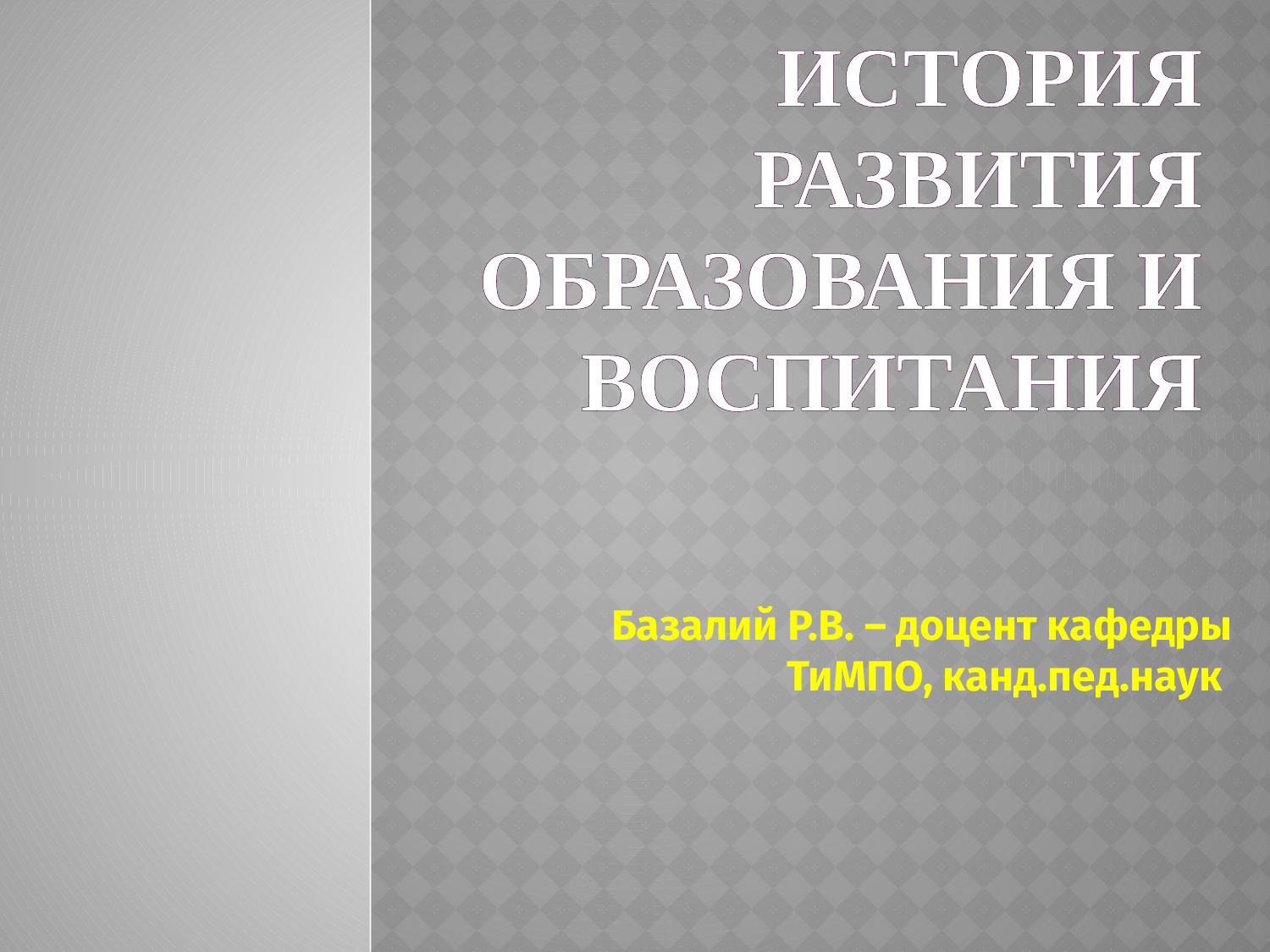

# История развития образования и воспитания
Базалий Р.В. – доцент кафедры ТиМПО, канд.пед.наук